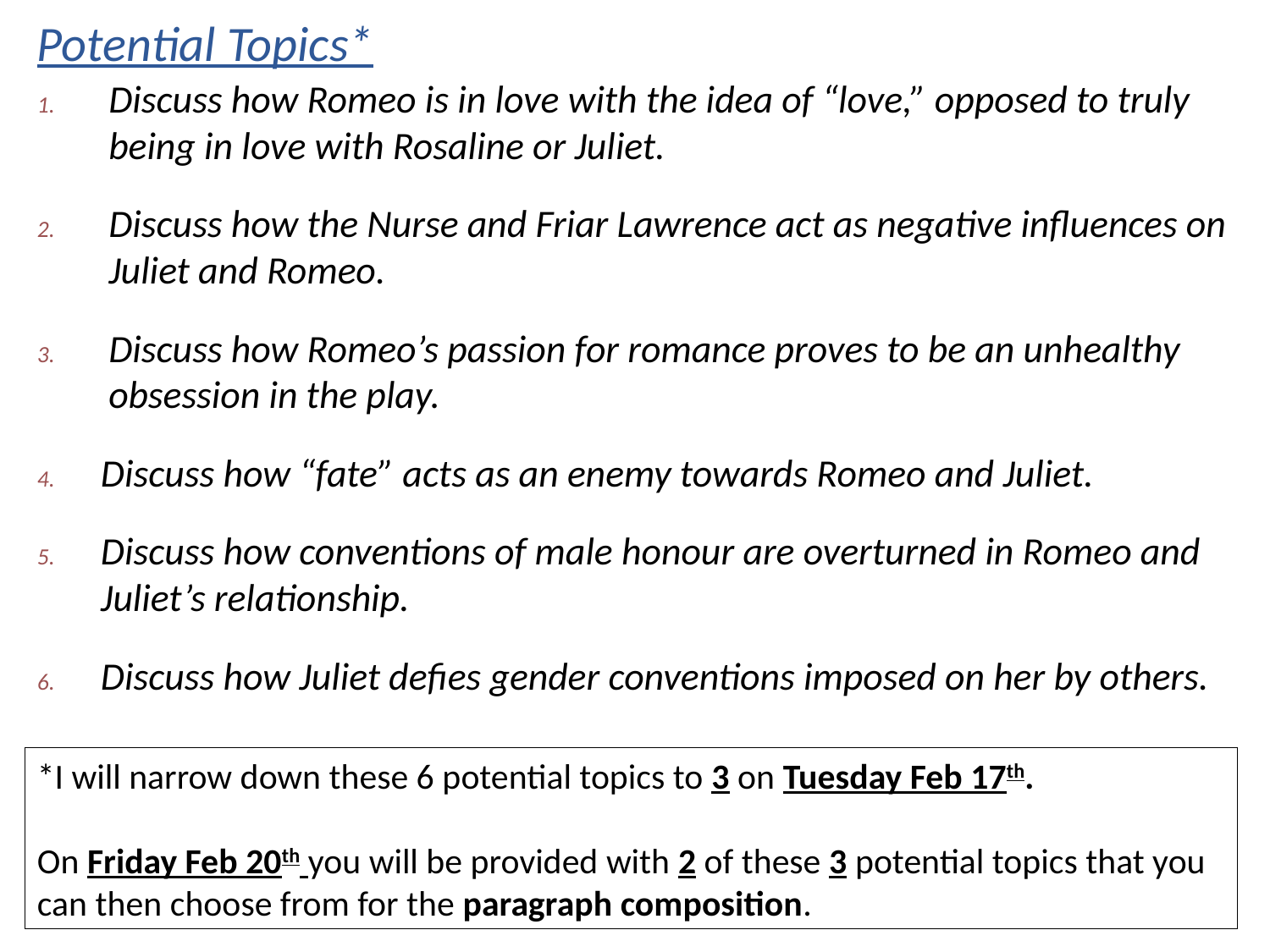

Potential Topics*
Discuss how Romeo is in love with the idea of “love,” opposed to truly being in love with Rosaline or Juliet.
Discuss how the Nurse and Friar Lawrence act as negative influences on Juliet and Romeo.
Discuss how Romeo’s passion for romance proves to be an unhealthy obsession in the play.
Discuss how “fate” acts as an enemy towards Romeo and Juliet.
Discuss how conventions of male honour are overturned in Romeo and Juliet’s relationship.
Discuss how Juliet defies gender conventions imposed on her by others.
*I will narrow down these 6 potential topics to 3 on Tuesday Feb 17th.

On Friday Feb 20th you will be provided with 2 of these 3 potential topics that you can then choose from for the paragraph composition.